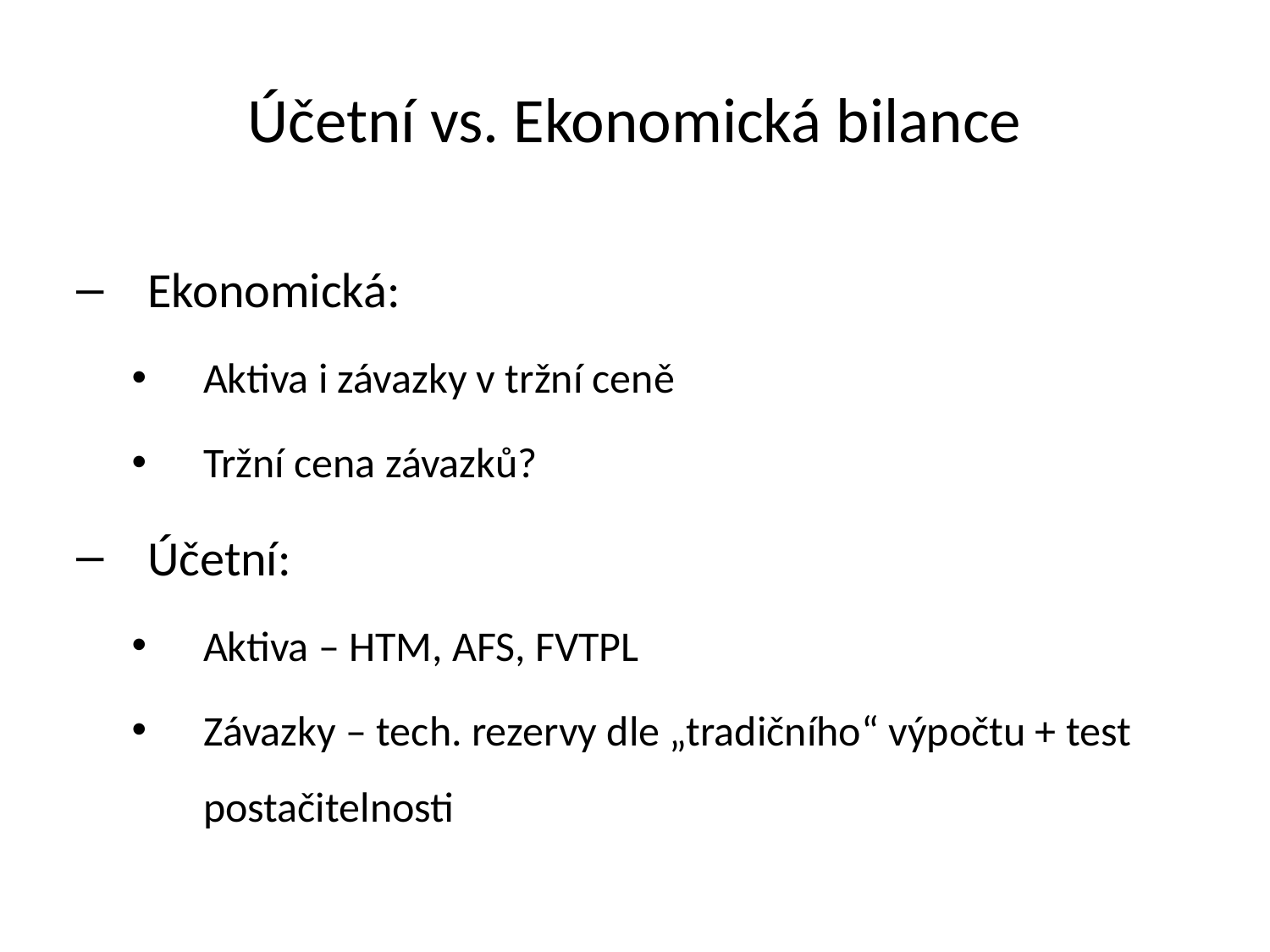

# Účetní vs. Ekonomická bilance
Ekonomická:
Aktiva i závazky v tržní ceně
Tržní cena závazků?
Účetní:
Aktiva – HTM, AFS, FVTPL
Závazky – tech. rezervy dle „tradičního“ výpočtu + test postačitelnosti